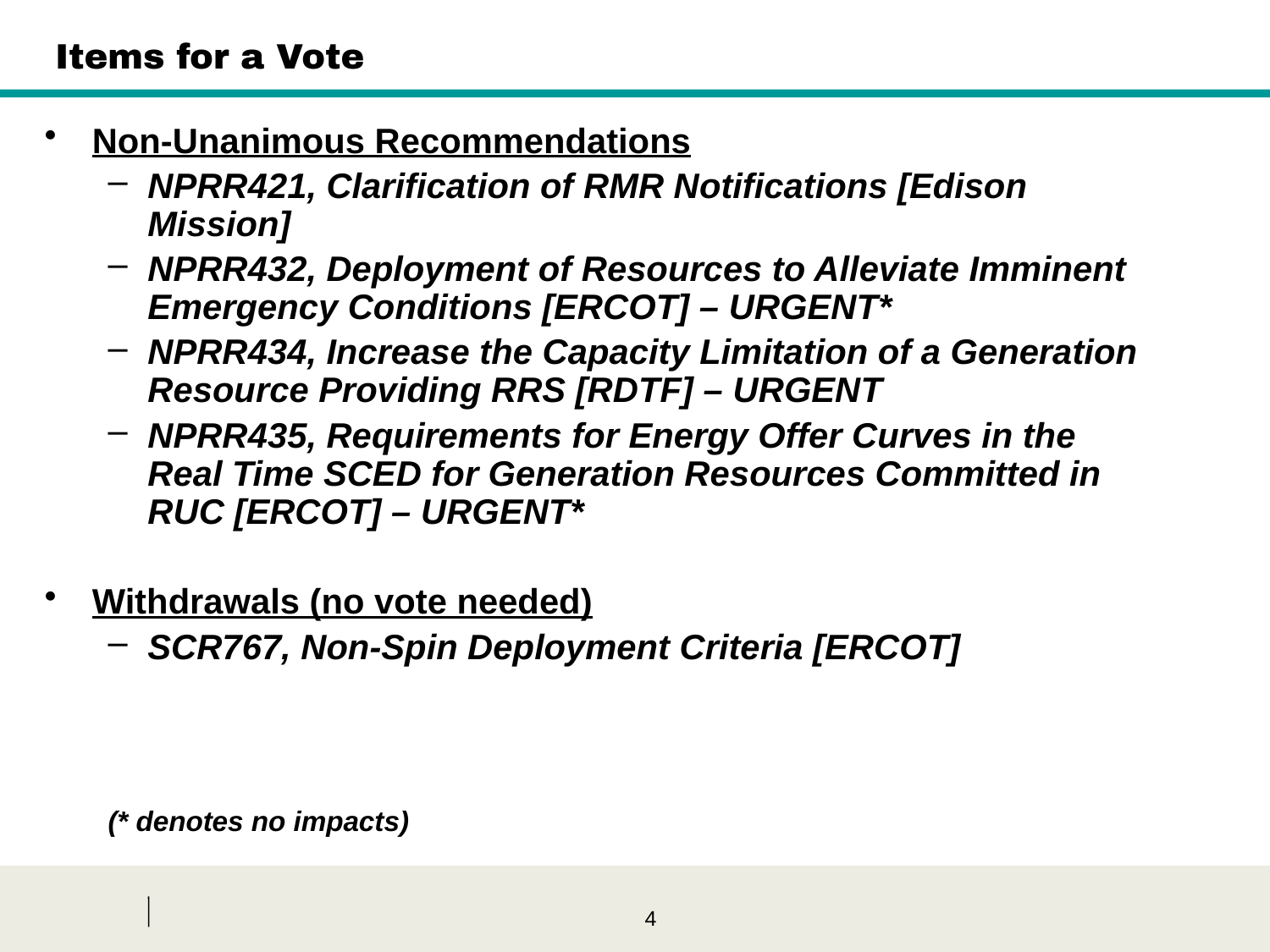

Items for a Vote
Non-Unanimous Recommendations
NPRR421, Clarification of RMR Notifications [Edison Mission]
NPRR432, Deployment of Resources to Alleviate Imminent Emergency Conditions [ERCOT] – Urgent*
NPRR434, Increase the Capacity Limitation of a Generation Resource Providing RRS [RDTF] – Urgent
NPRR435, Requirements for Energy Offer Curves in the Real Time SCED for Generation Resources Committed in RUC [ERCOT] – Urgent*

Withdrawals (no vote needed)
SCR767, Non-Spin Deployment Criteria [ERCOT]

(* denotes no impacts)